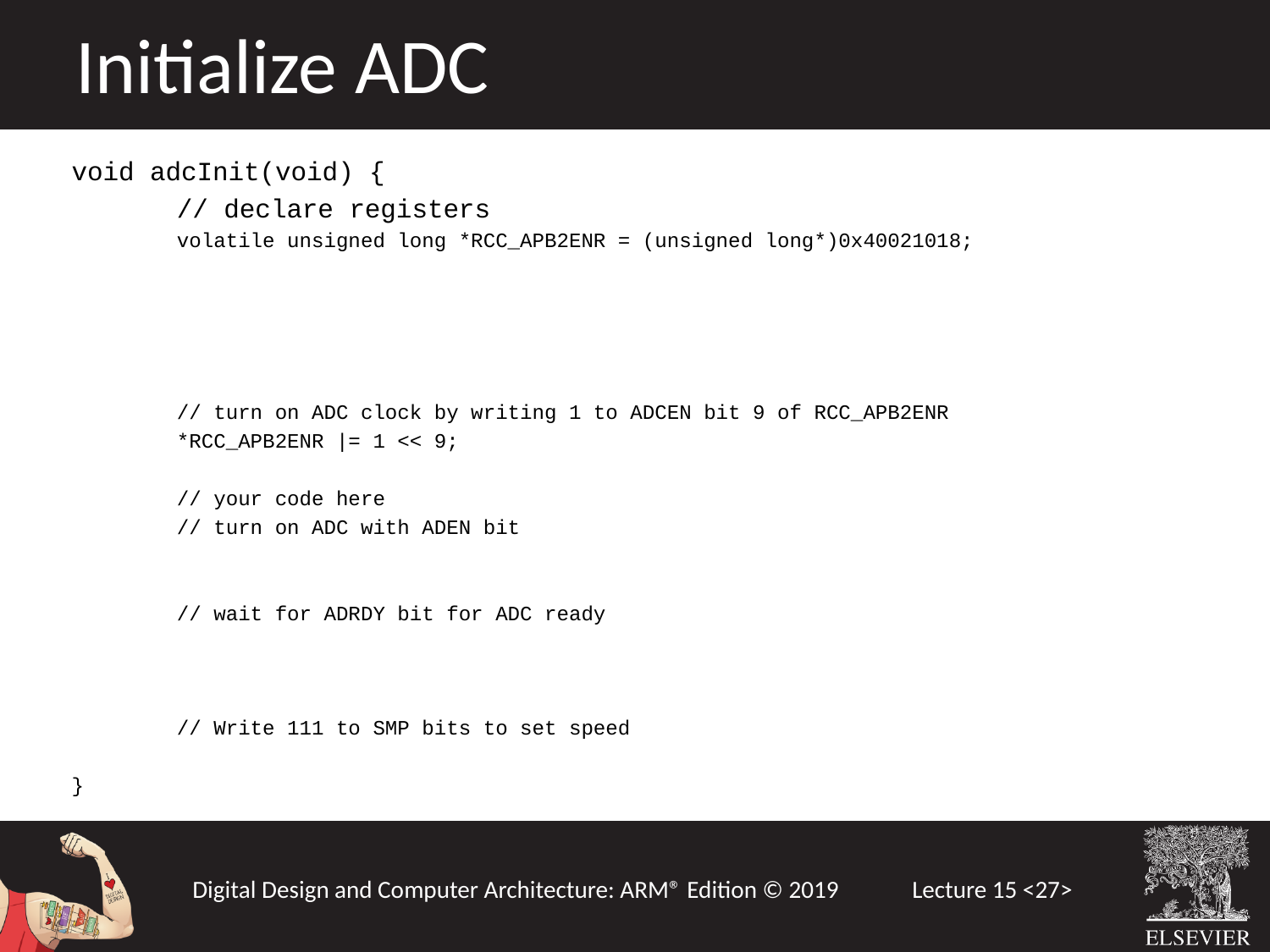

Initialize ADC
void adcInit(void) {
	// declare registers
	volatile unsigned long *RCC_APB2ENR = (unsigned long*)0x40021018;

	// turn on ADC clock by writing 1 to ADCEN bit 9 of RCC_APB2ENR
	*RCC_APB2ENR |= 1 << 9;

	// your code here
	// turn on ADC with ADEN bit

	// wait for ADRDY bit for ADC ready

	// Write 111 to SMP bits to set speed

}